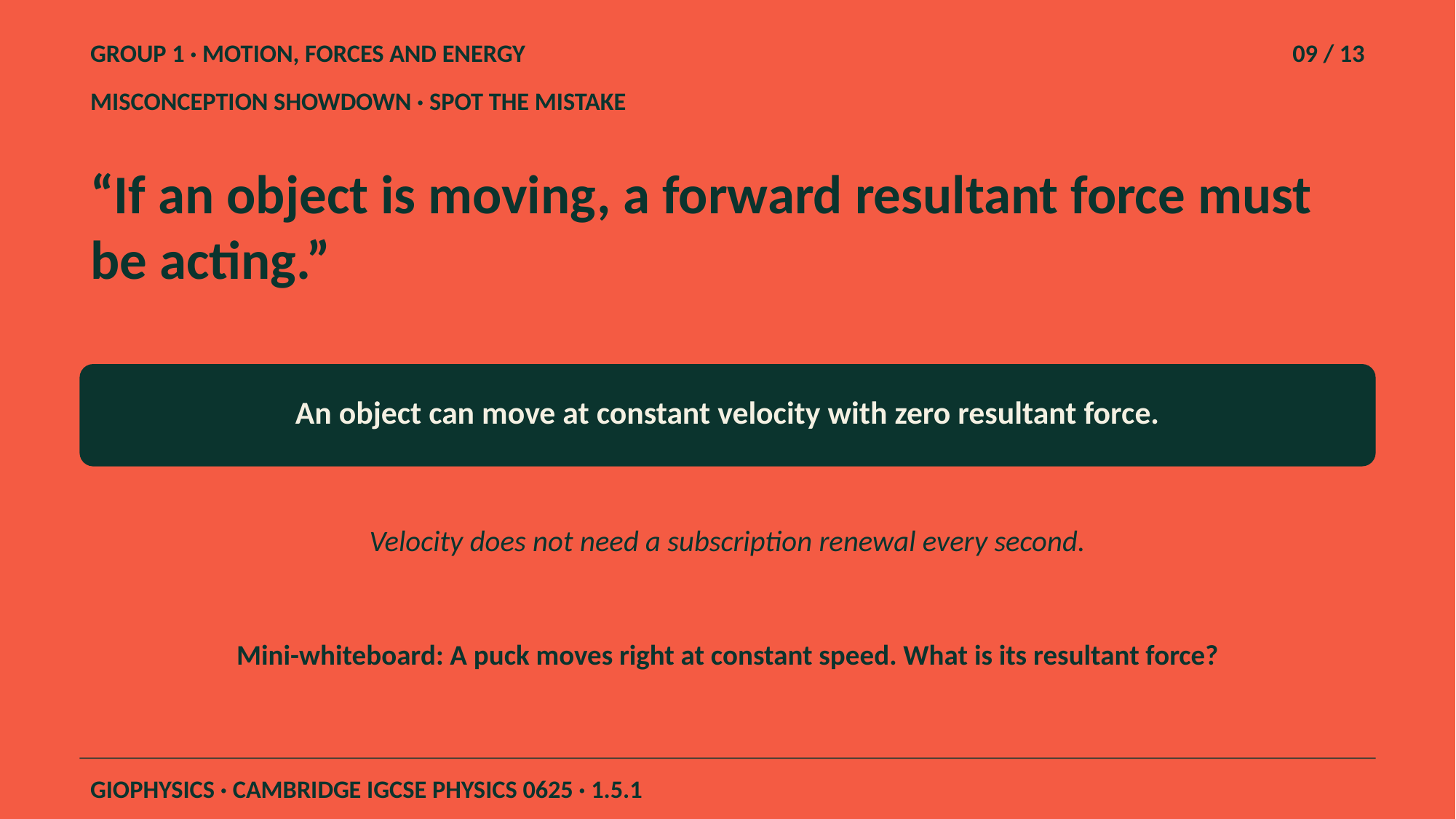

GROUP 1 · MOTION, FORCES AND ENERGY
09 / 13
MISCONCEPTION SHOWDOWN · SPOT THE MISTAKE
“If an object is moving, a forward resultant force must be acting.”

An object can move at constant velocity with zero resultant force.
Velocity does not need a subscription renewal every second.
Mini-whiteboard: A puck moves right at constant speed. What is its resultant force?

GIOPHYSICS · CAMBRIDGE IGCSE PHYSICS 0625 · 1.5.1